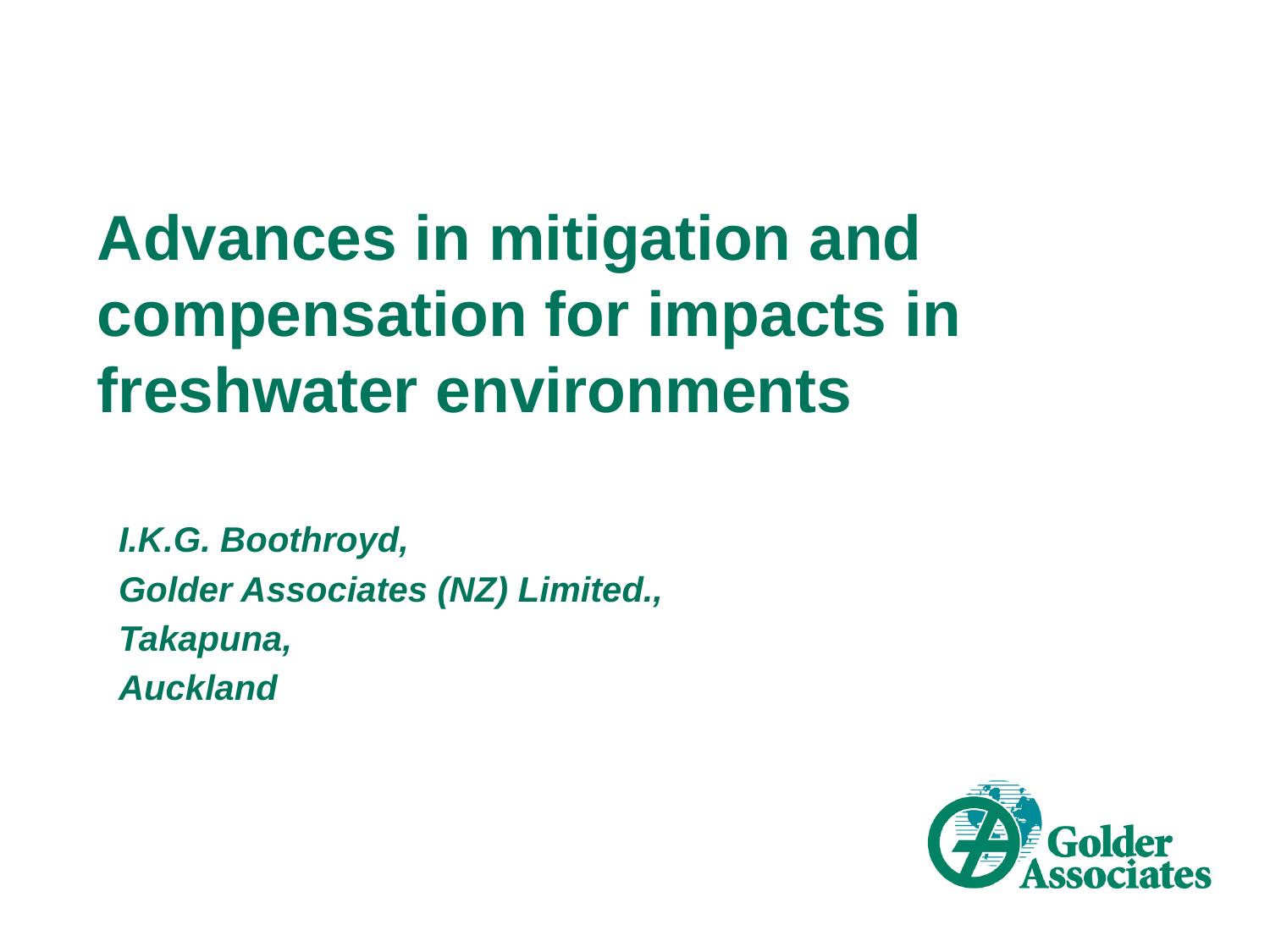

# Advances in mitigation and compensation for impacts in freshwater environments
I.K.G. Boothroyd,
Golder Associates (NZ) Limited.,
Takapuna,
Auckland